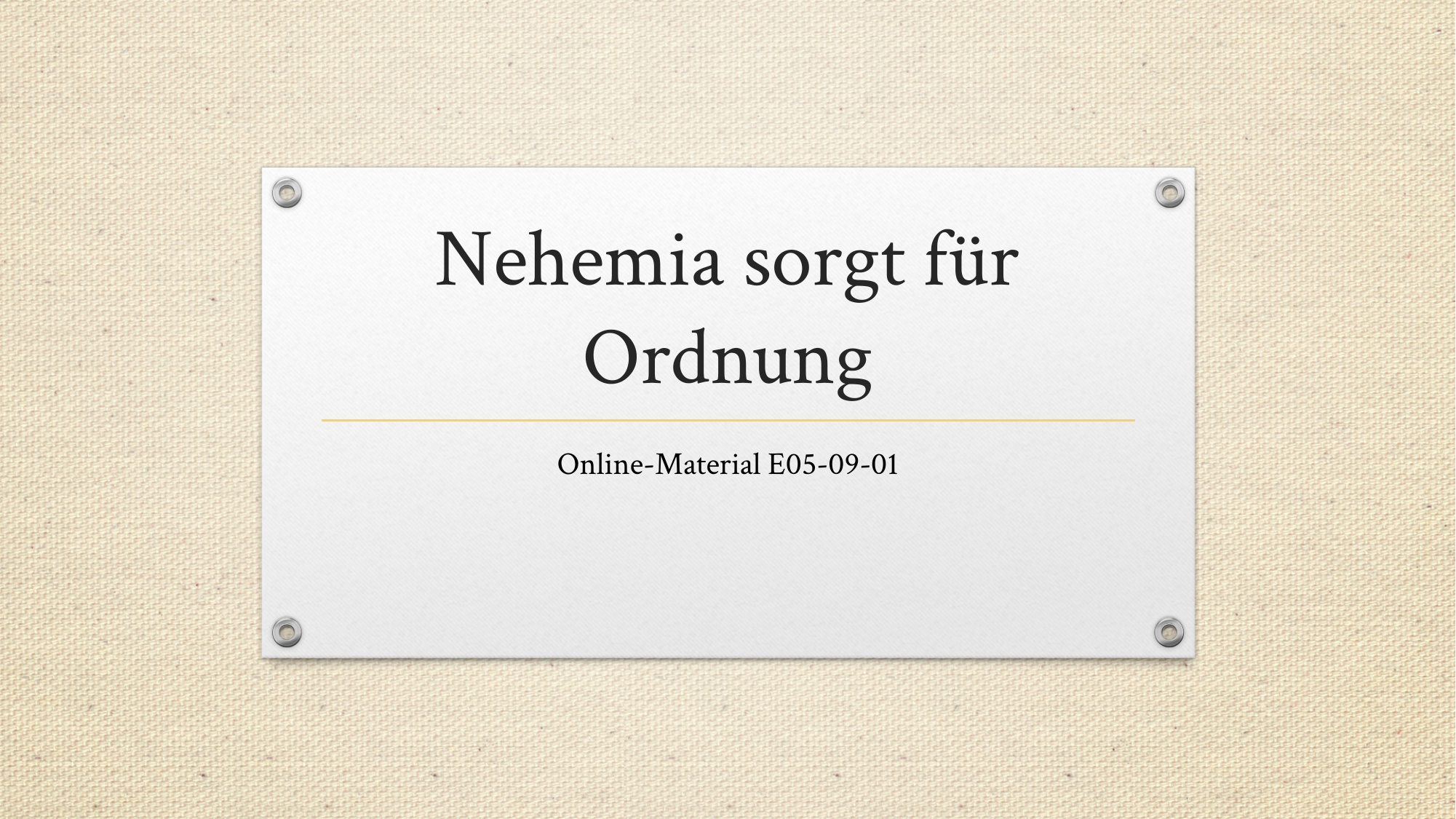

# Nehemia sorgt für Ordnung
Online-Material E05-09-01